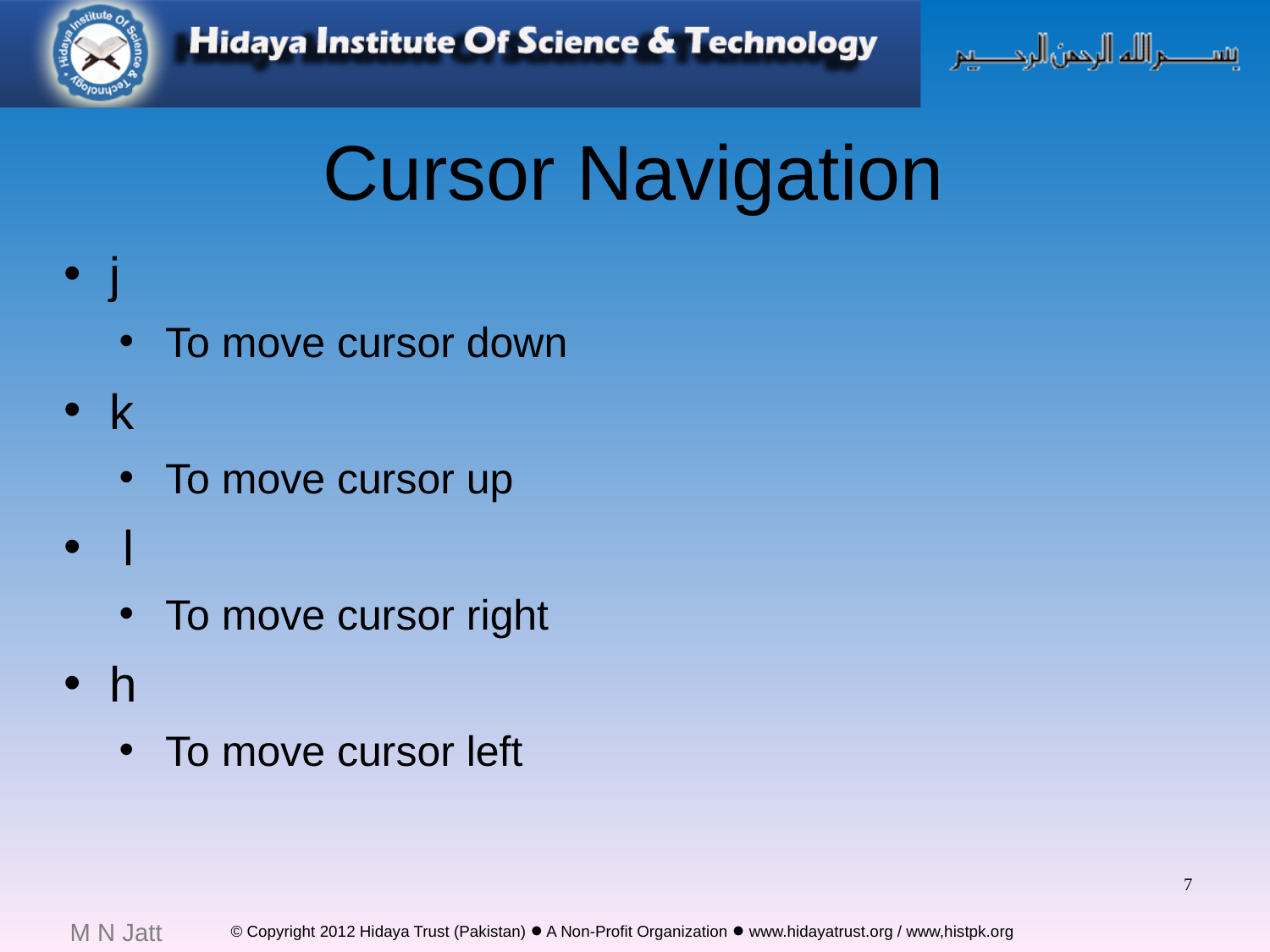

# Cursor Navigation
j
To move cursor down
k
To move cursor up
 l
To move cursor right
h
To move cursor left

7